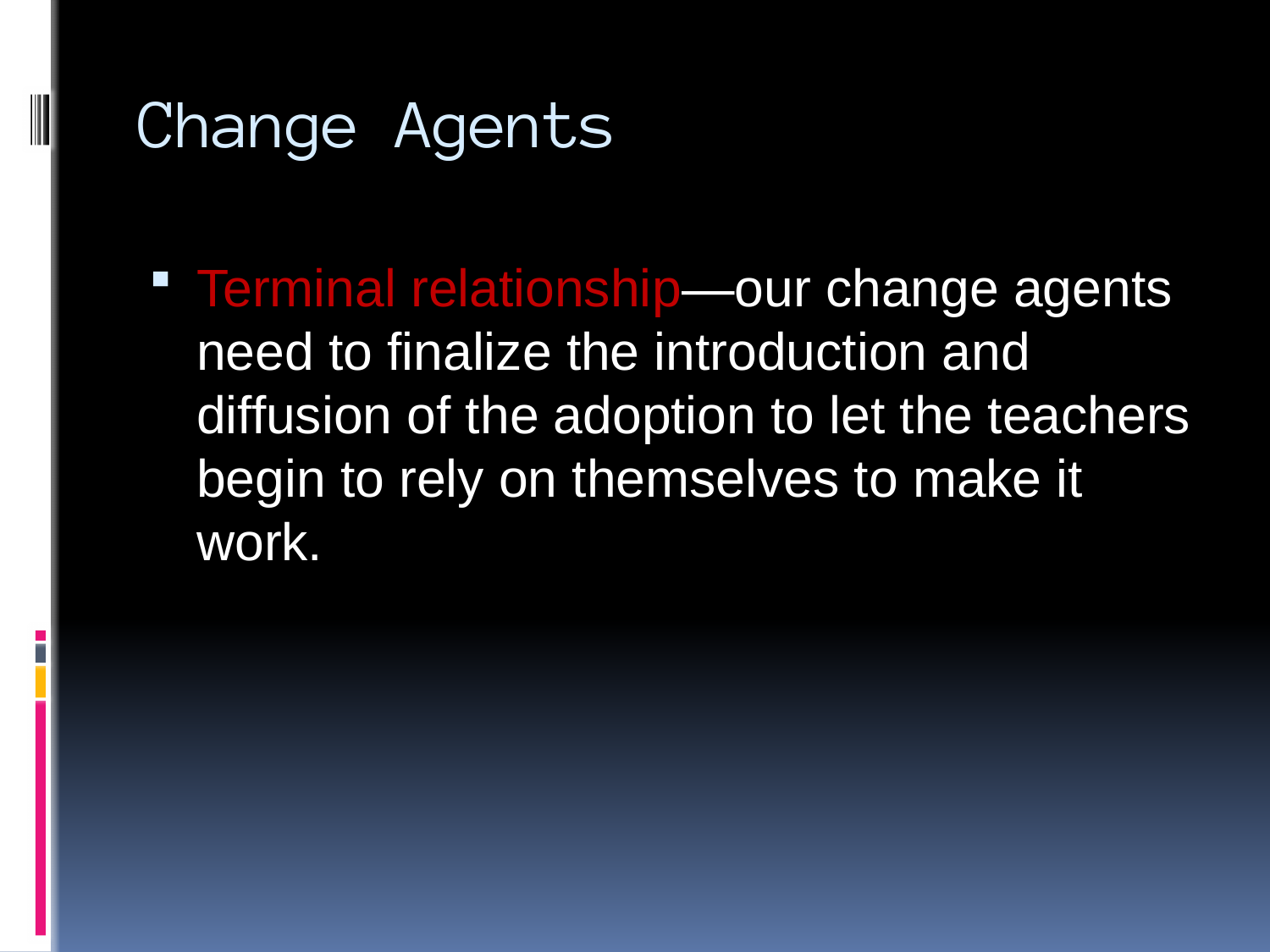

# Change Agents
Terminal relationship—our change agents need to finalize the introduction and diffusion of the adoption to let the teachers begin to rely on themselves to make it work.